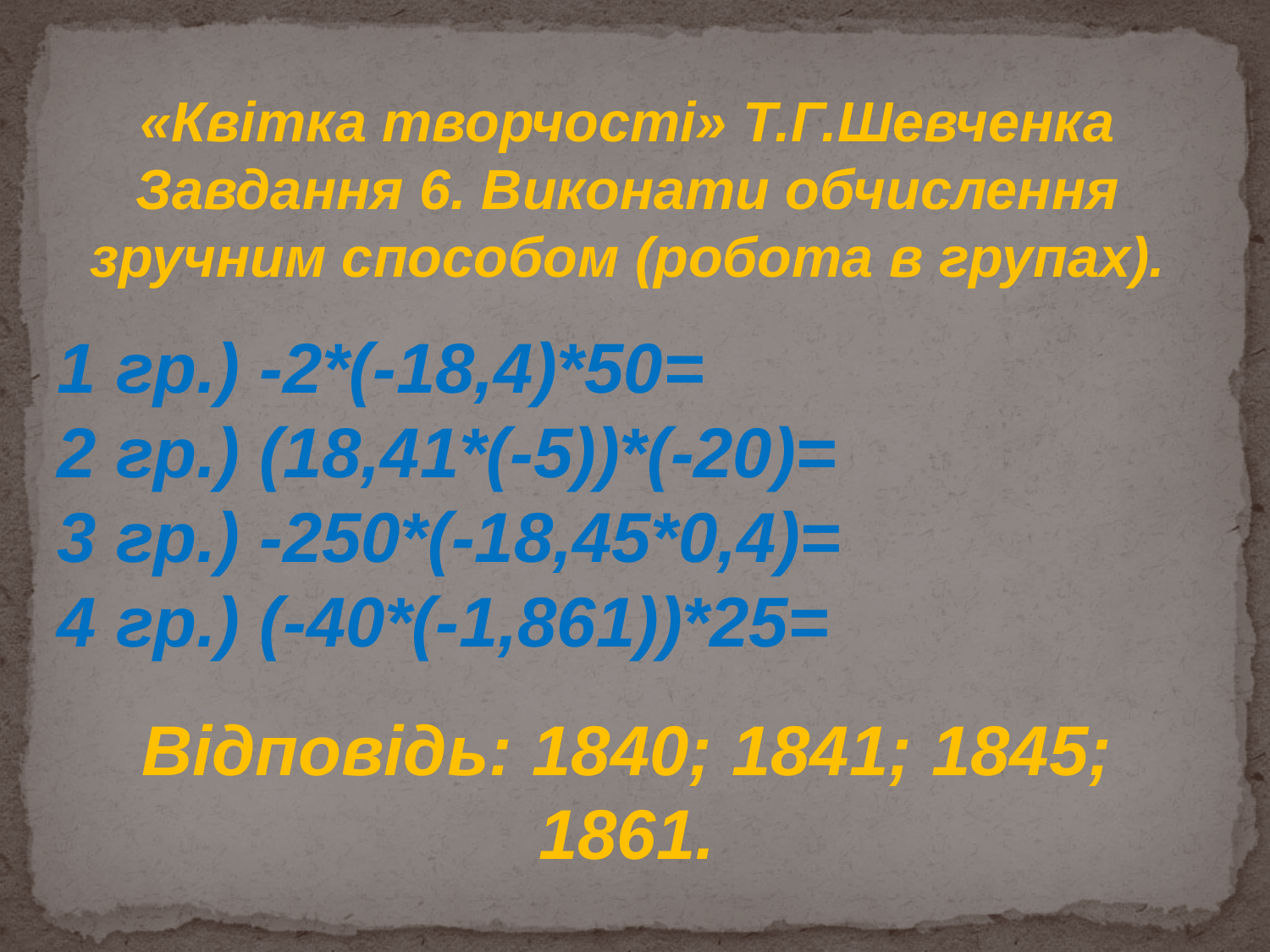

«Квітка творчості» Т.Г.Шевченка
Завдання 6. Виконати обчислення зручним способом (робота в групах).
1 гр.) -2*(-18,4)*50=
2 гр.) (18,41*(-5))*(-20)=
3 гр.) -250*(-18,45*0,4)=
4 гр.) (-40*(-1,861))*25=

Відповідь: 1840; 1841; 1845; 1861.